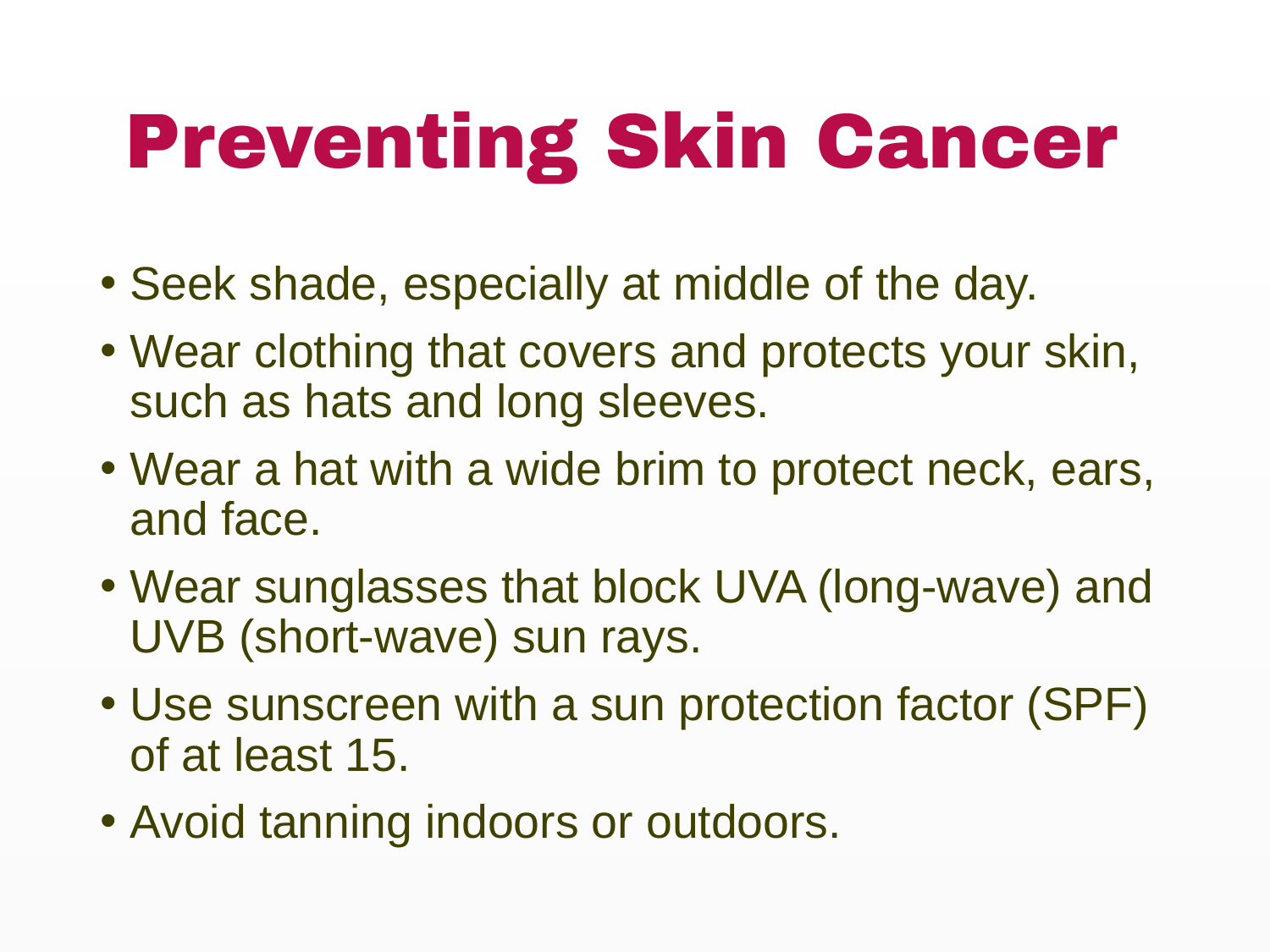

# Preventing Skin Cancer
Seek shade, especially at middle of the day.
Wear clothing that covers and protects your skin, such as hats and long sleeves.
Wear a hat with a wide brim to protect neck, ears, and face.
Wear sunglasses that block UVA (long-wave) and UVB (short-wave) sun rays.
Use sunscreen with a sun protection factor (SPF) of at least 15.
Avoid tanning indoors or outdoors.